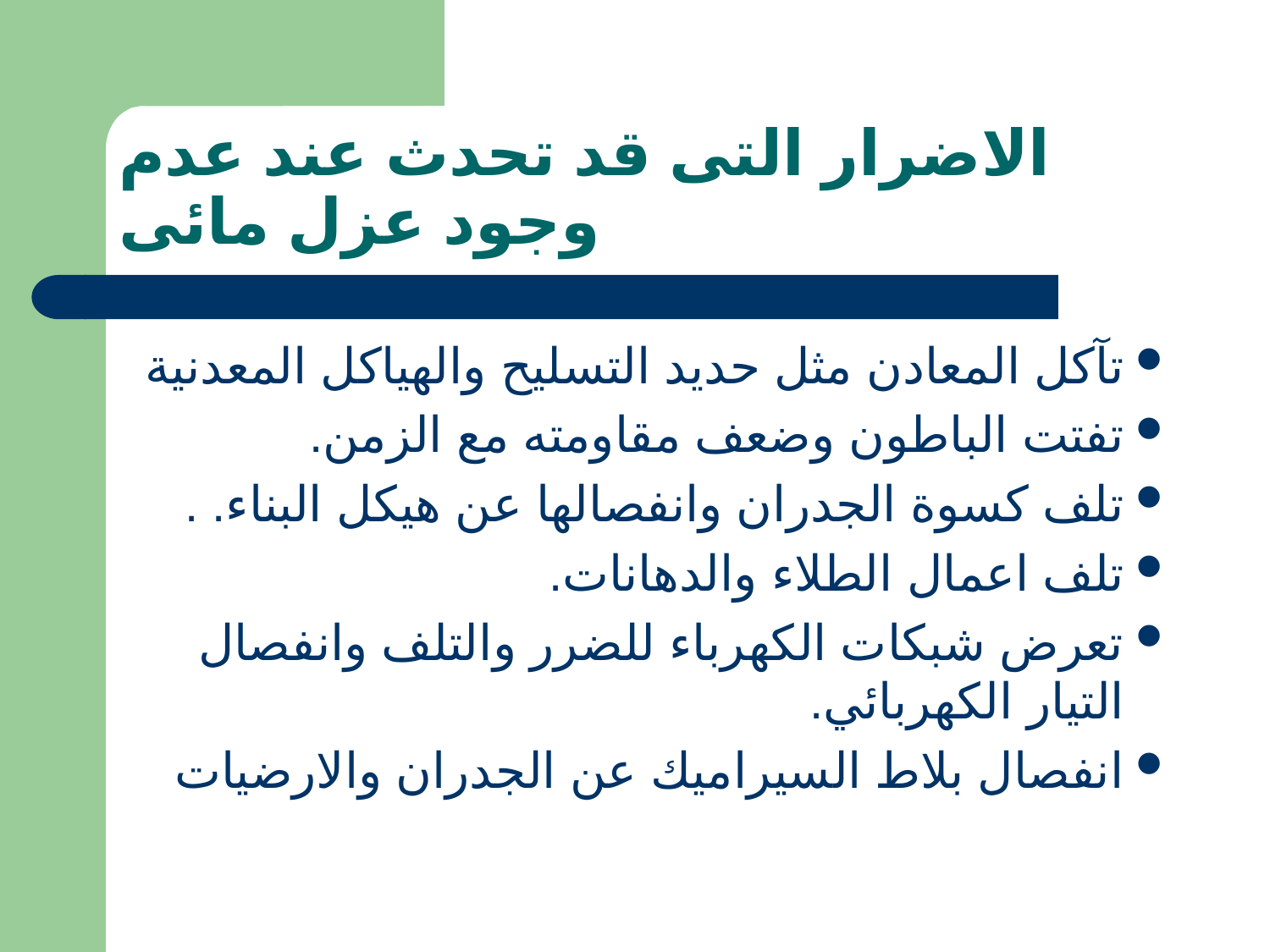

# الاضرار التى قد تحدث عند عدم وجود عزل مائى
تآكل المعادن مثل حديد التسليح والهياكل المعدنية
تفتت الباطون وضعف مقاومته مع الزمن.
تلف كسوة الجدران وانفصالها عن هيكل البناء. .
تلف اعمال الطلاء والدهانات.
تعرض شبكات الكهرباء للضرر والتلف وانفصال التيار الكهربائي.
انفصال بلاط السيراميك عن الجدران والارضيات